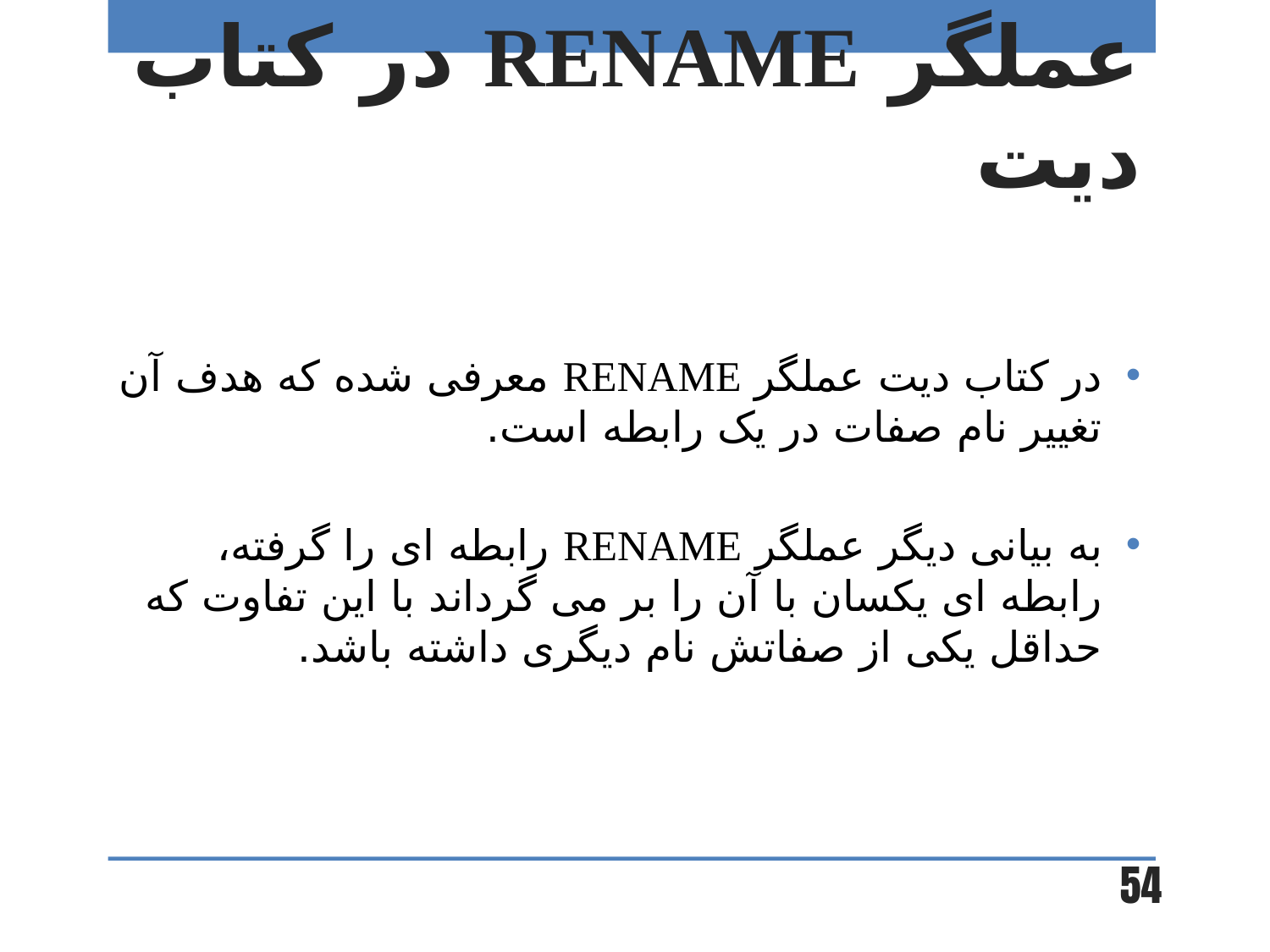

# عملگر RENAME در کتاب دیت
در کتاب دیت عملگر RENAME معرفی شده که هدف آن تغییر نام صفات در یک رابطه است.

به بیانی دیگر عملگر RENAME رابطه ای را گرفته، رابطه ای یکسان با آن را بر می گرداند با این تفاوت که حداقل یکی از صفاتش نام دیگری داشته باشد.

54